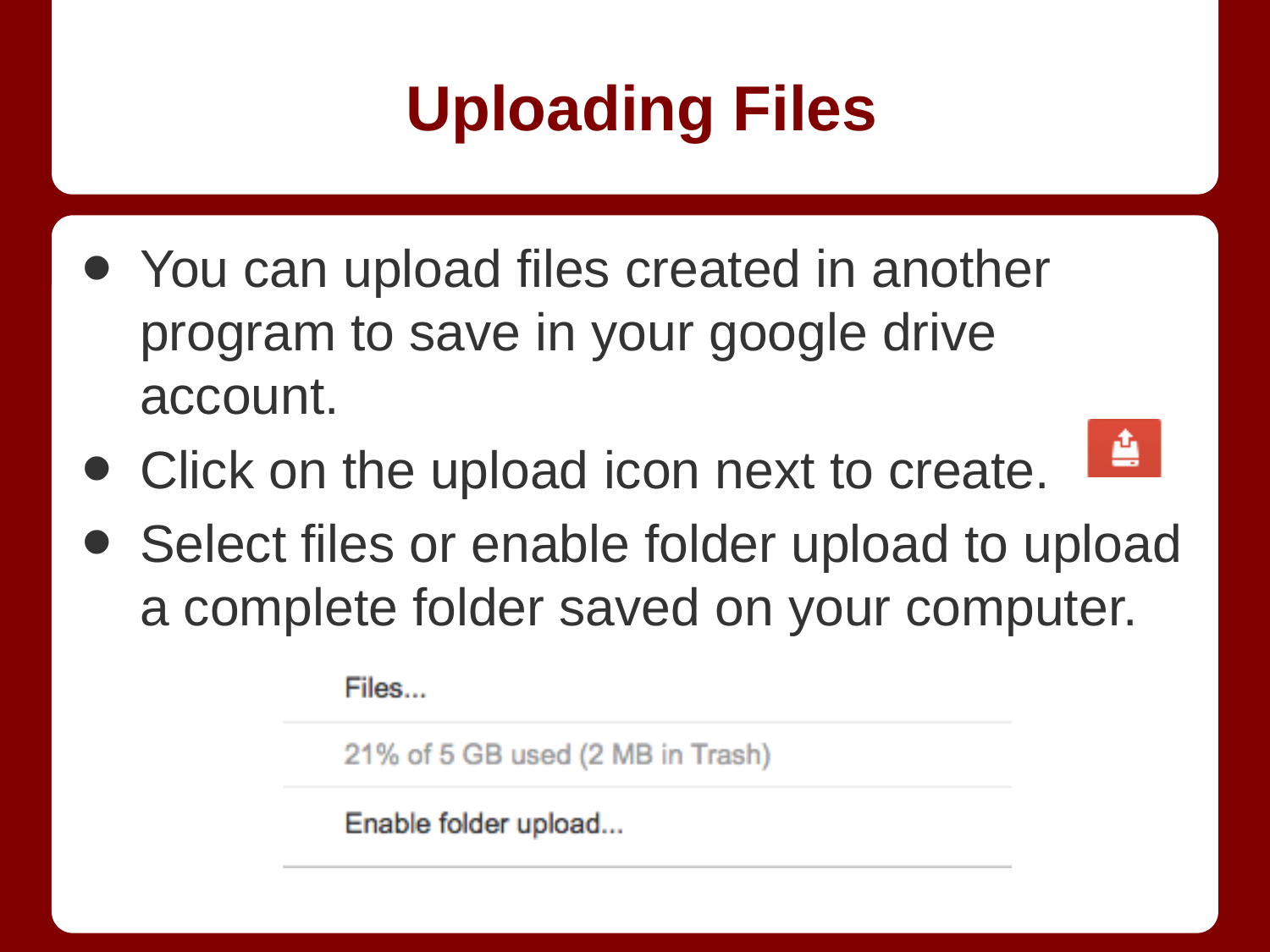

# Uploading Files
You can upload files created in another program to save in your google drive account.
Click on the upload icon next to create.
Select files or enable folder upload to upload a complete folder saved on your computer.